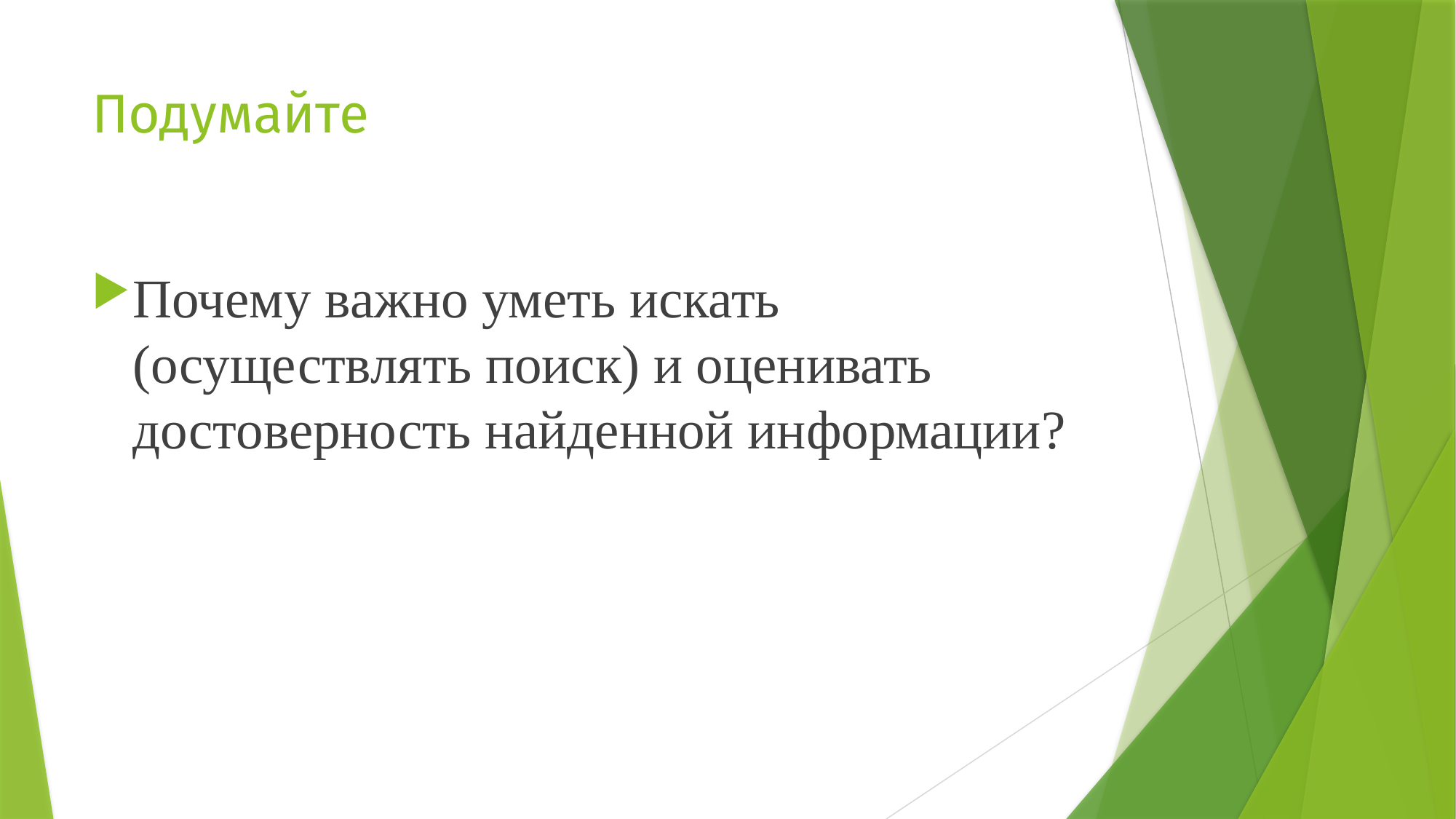

# Подумайте
Почему важно уметь искать (осуществлять поиск) и оценивать достоверность найденной информации?